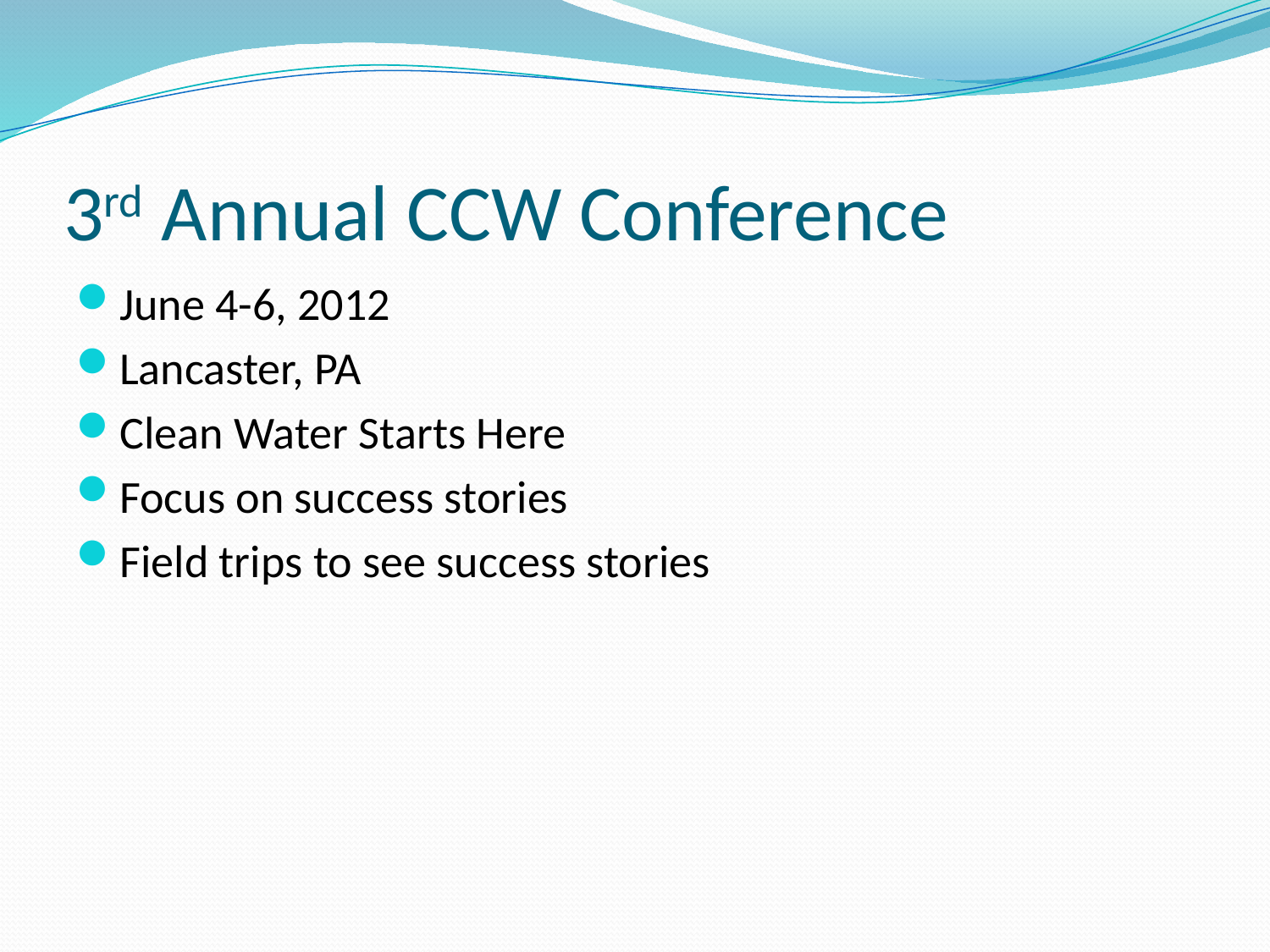

# 3rd Annual CCW Conference
June 4-6, 2012
Lancaster, PA
Clean Water Starts Here
Focus on success stories
Field trips to see success stories